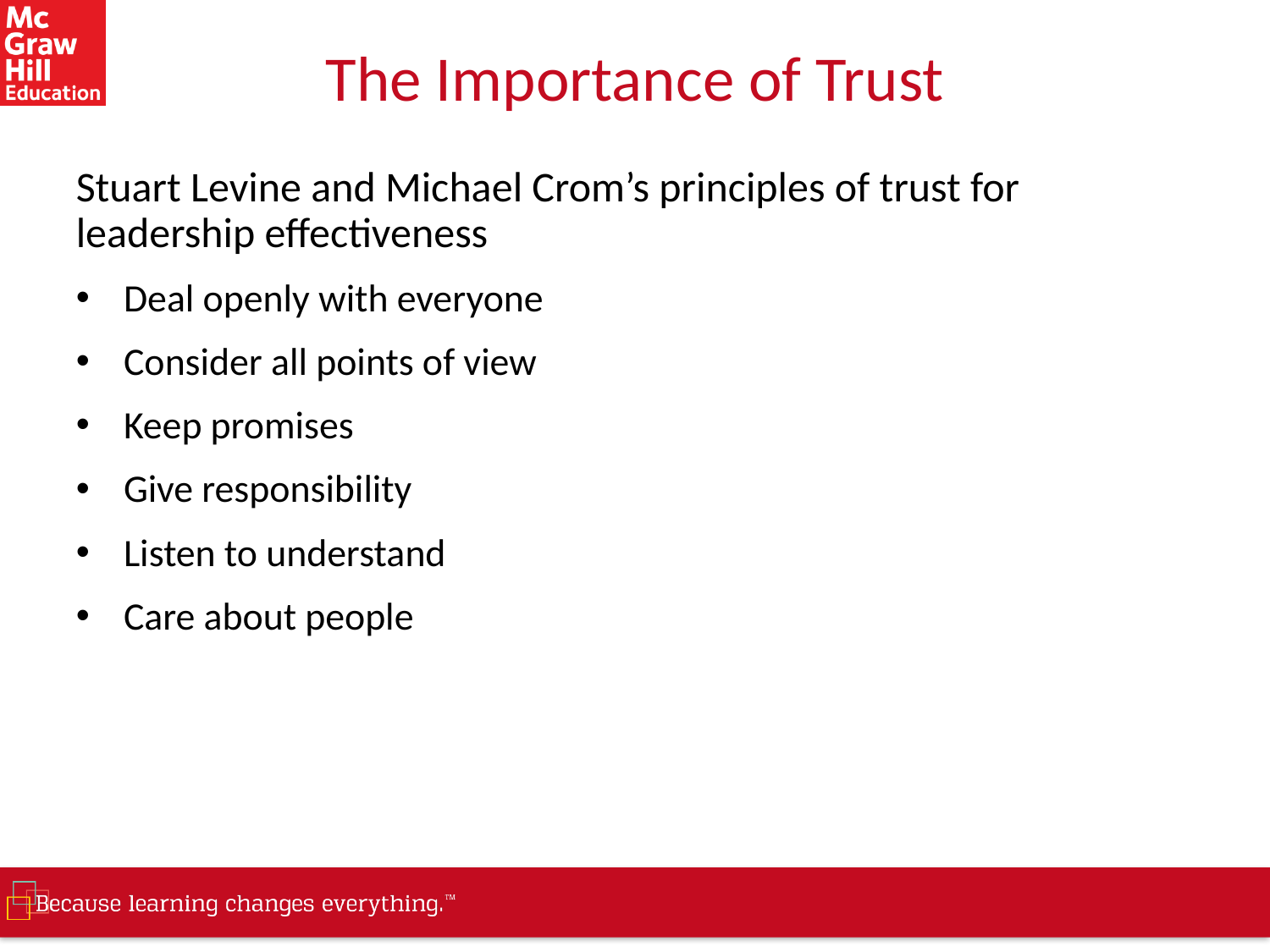

# The Importance of Trust
Stuart Levine and Michael Crom’s principles of trust for leadership effectiveness
Deal openly with everyone
Consider all points of view
Keep promises
Give responsibility
Listen to understand
Care about people